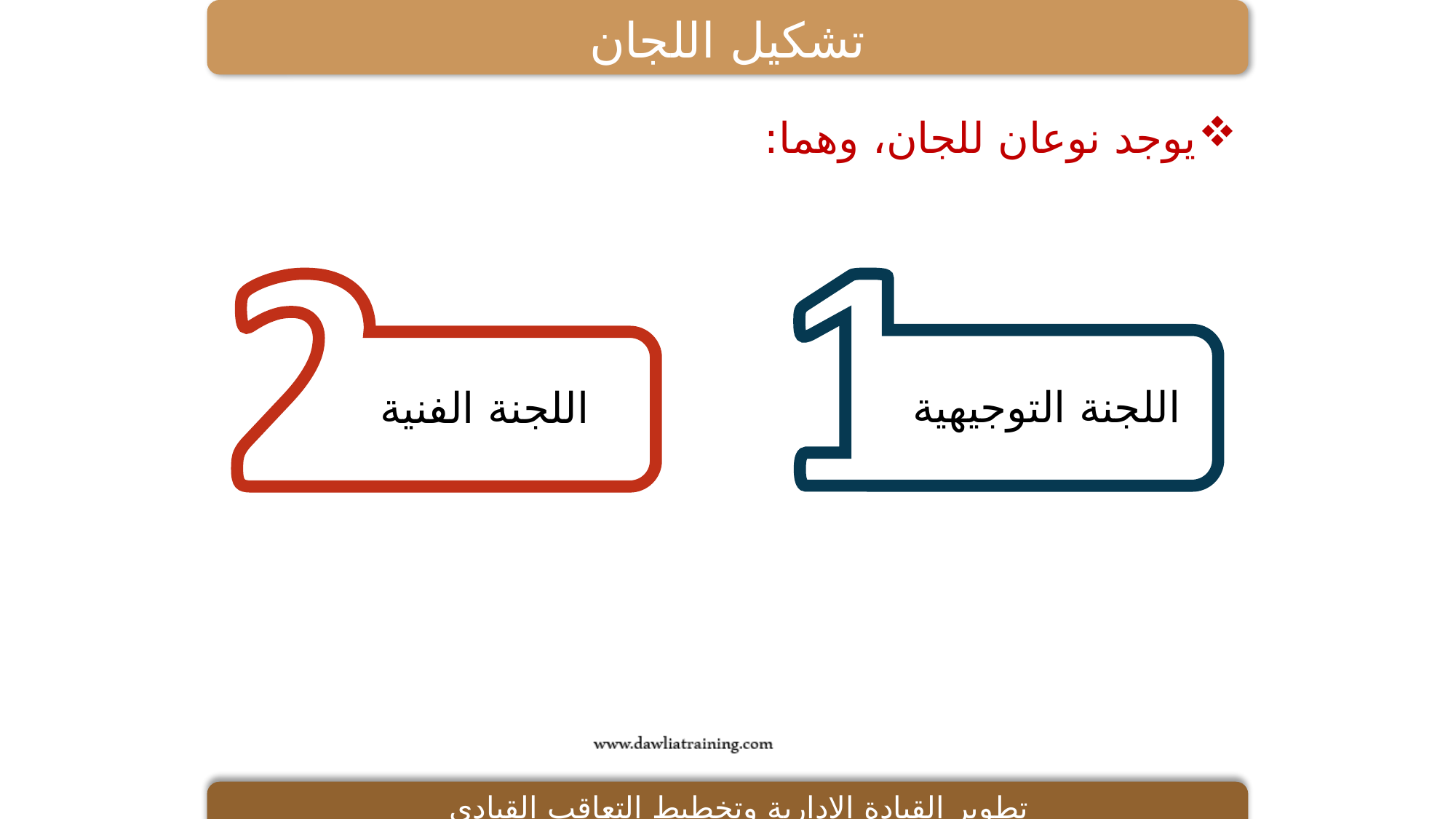

تشكيل اللجان
يوجد نوعان للجان، وهما:
اللجنة الفنية
اللجنة التوجيهية

تطوير القيادة الإدارية وتخطيط التعاقب القيادي